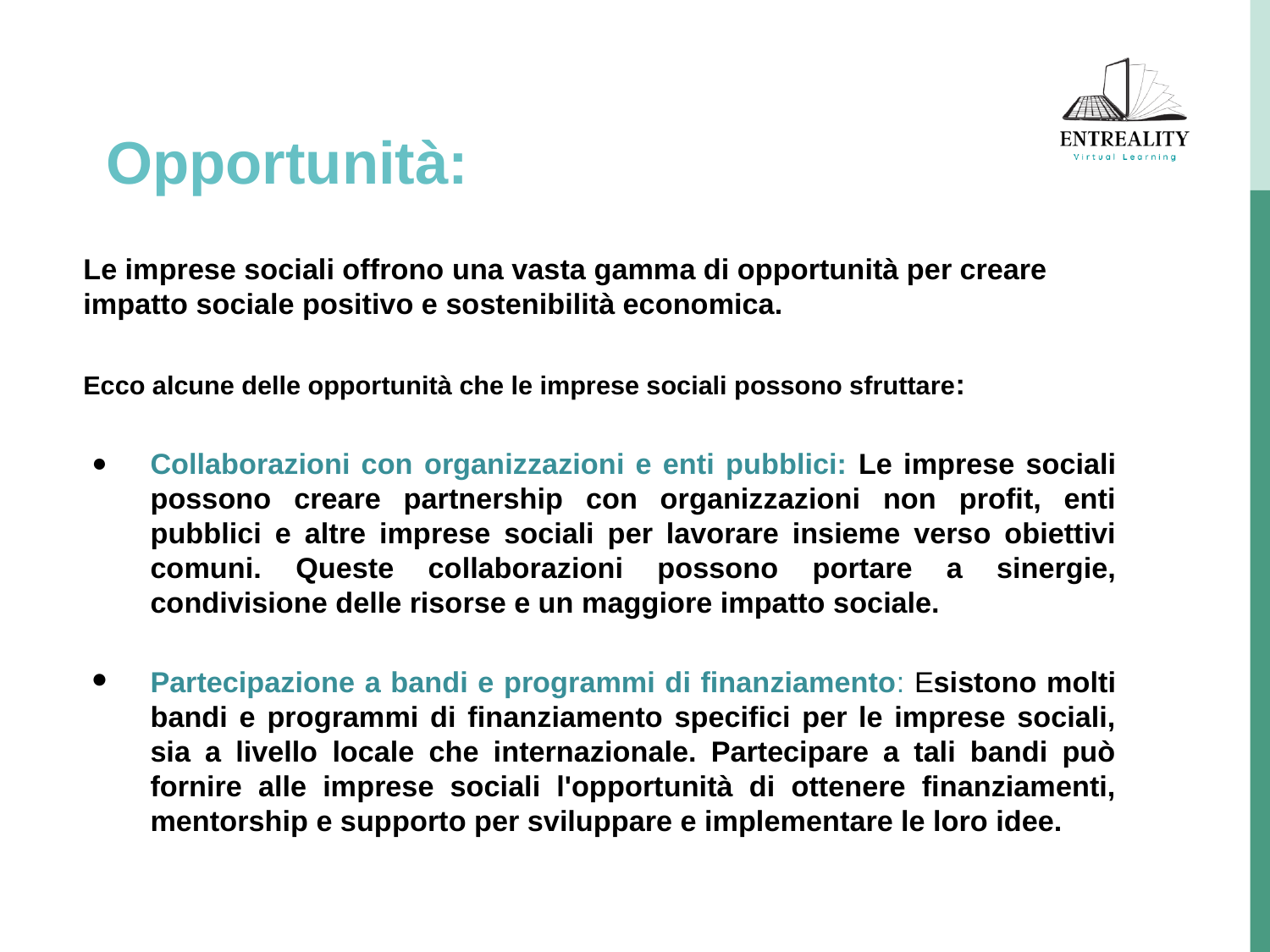

# Opportunità:
Le imprese sociali offrono una vasta gamma di opportunità per creare impatto sociale positivo e sostenibilità economica.

Ecco alcune delle opportunità che le imprese sociali possono sfruttare:

Collaborazioni con organizzazioni e enti pubblici: Le imprese sociali possono creare partnership con organizzazioni non profit, enti pubblici e altre imprese sociali per lavorare insieme verso obiettivi comuni. Queste collaborazioni possono portare a sinergie, condivisione delle risorse e un maggiore impatto sociale.

Partecipazione a bandi e programmi di finanziamento: Esistono molti bandi e programmi di finanziamento specifici per le imprese sociali, sia a livello locale che internazionale. Partecipare a tali bandi può fornire alle imprese sociali l'opportunità di ottenere finanziamenti, mentorship e supporto per sviluppare e implementare le loro idee.